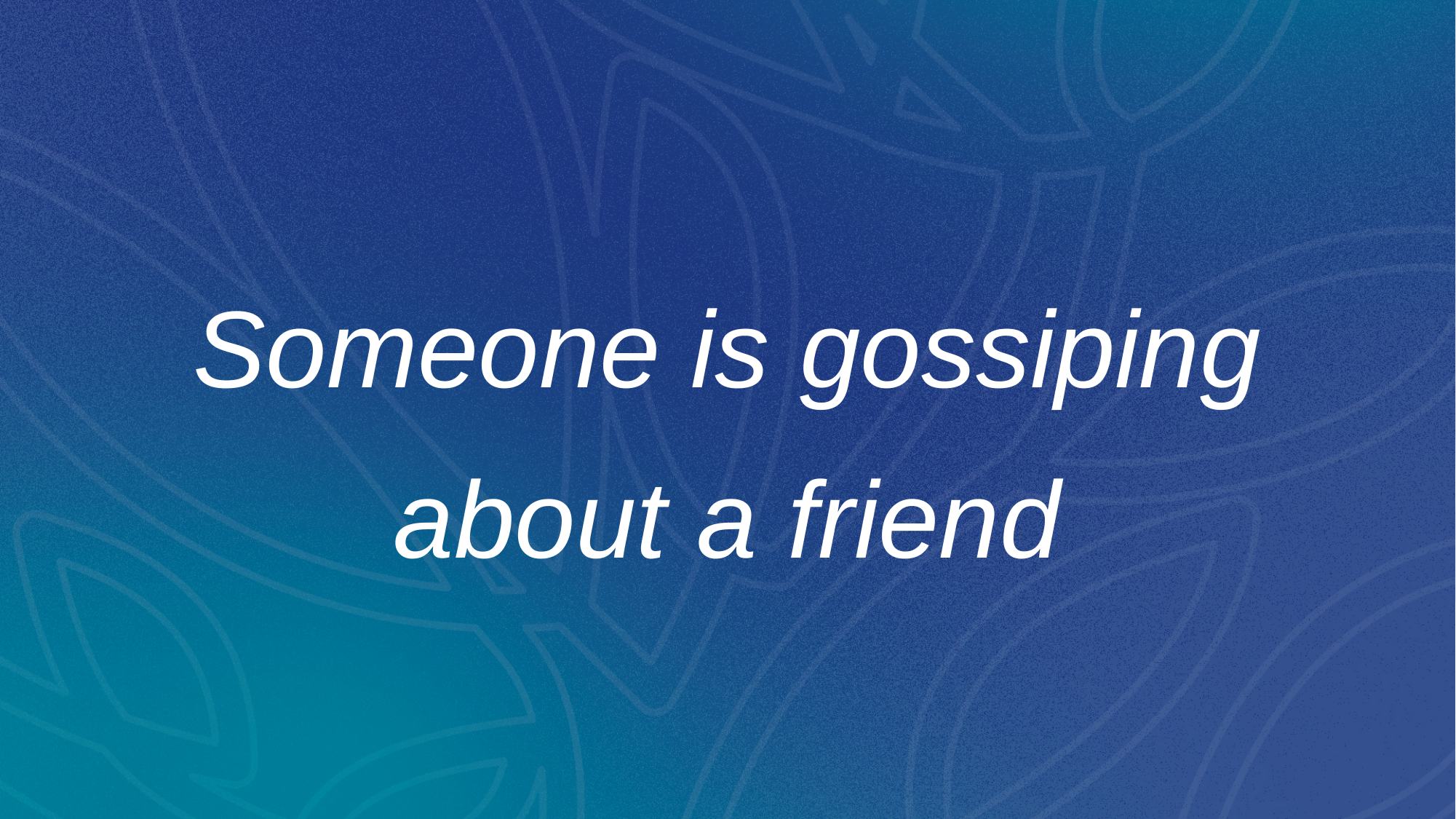

# Someone is gossiping about a friend